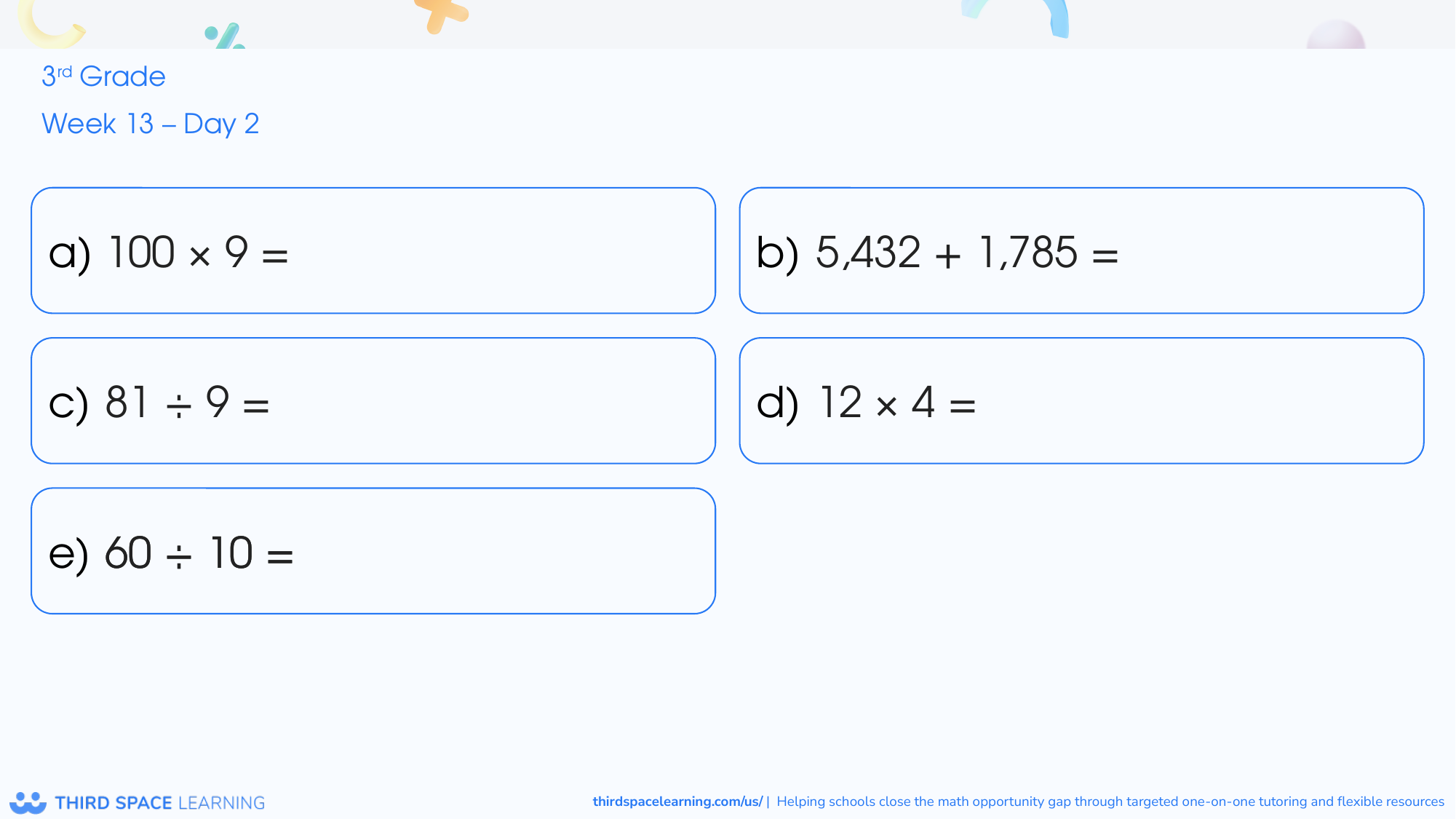

3rd Grade
Week 13 – Day 2
100 × 9 =
5,432 + 1,785 =
81 ÷ 9 =
12 × 4 =
60 ÷ 10 =
60 ÷ 10 =